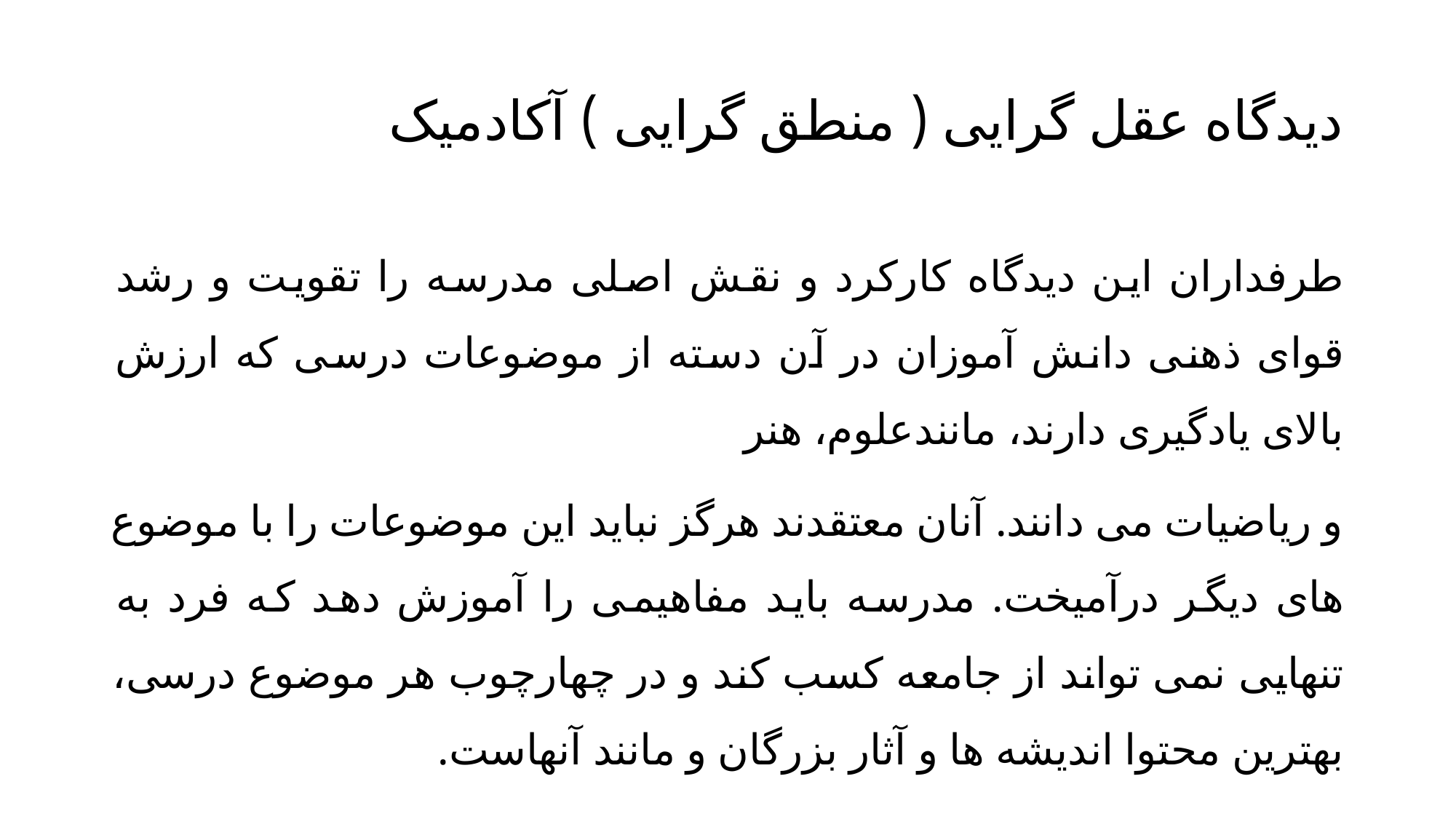

# دیدگاه عقل گرایی ( منطق گرایی ) آکادمیک
طرفداران این دیدگاه کارکرد و نقش اصلی مدرسه را تقویت و رشد قوای ذهنی دانش آموزان در آن دسته از موضوعات درسی که ارزش بالای یادگیری دارند، مانندعلوم، هنر
و ریاضیات می دانند. آنان معتقدند هرگز نباید این موضوعات را با موضوع های دیگر درآمیخت. مدرسه باید مفاهیمی را آموزش دهد که فرد به تنهایی نمی تواند از جامعه کسب کند و در چهارچوب هر موضوع درسی، بهترین محتوا اندیشه ها و آثار بزرگان و مانند آنهاست.